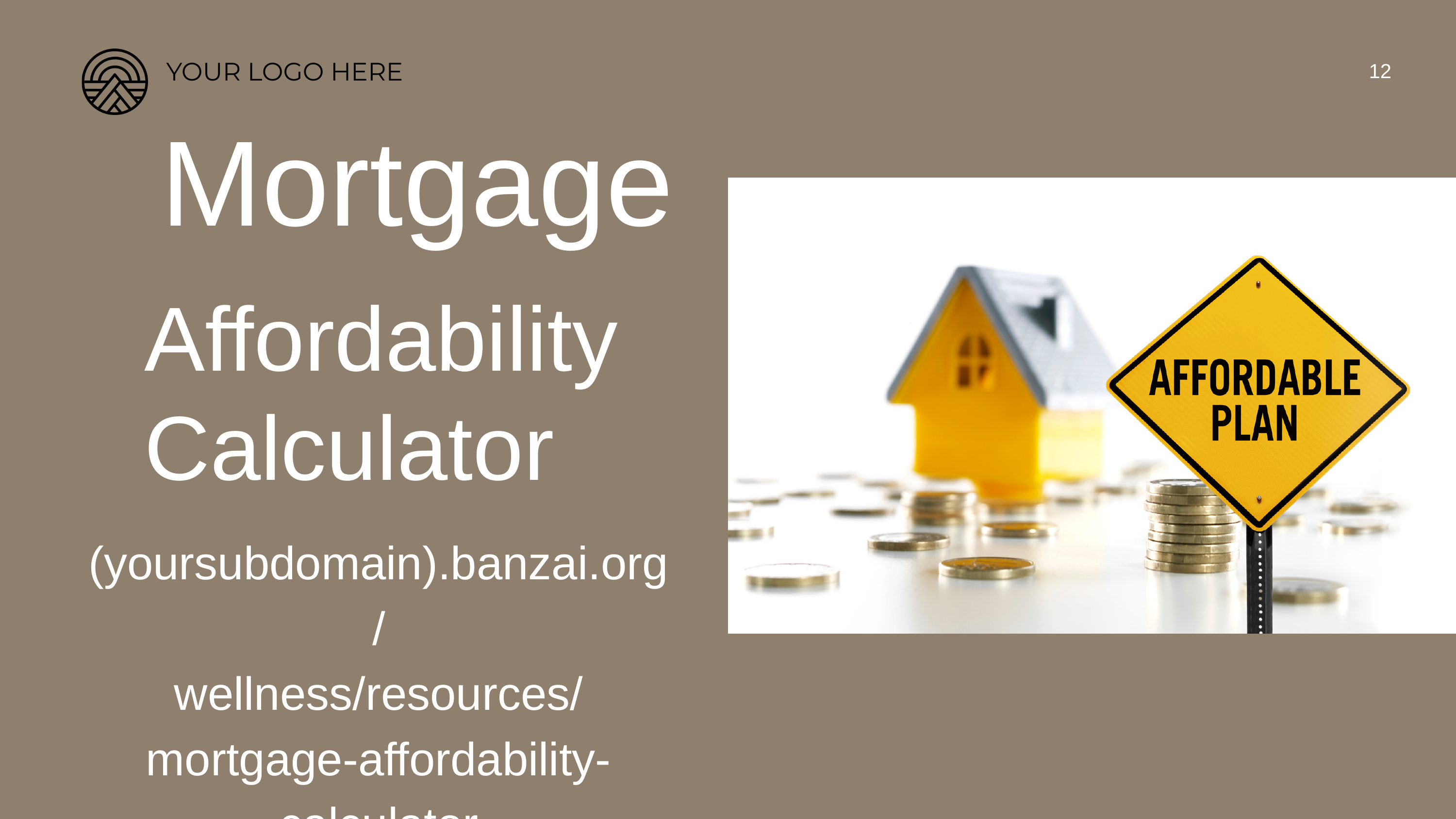

YOUR LOGO HERE
12
Mortgage

Affordability Calculator
(yoursubdomain).banzai.org/
wellness/resources/
mortgage-affordability-calculator